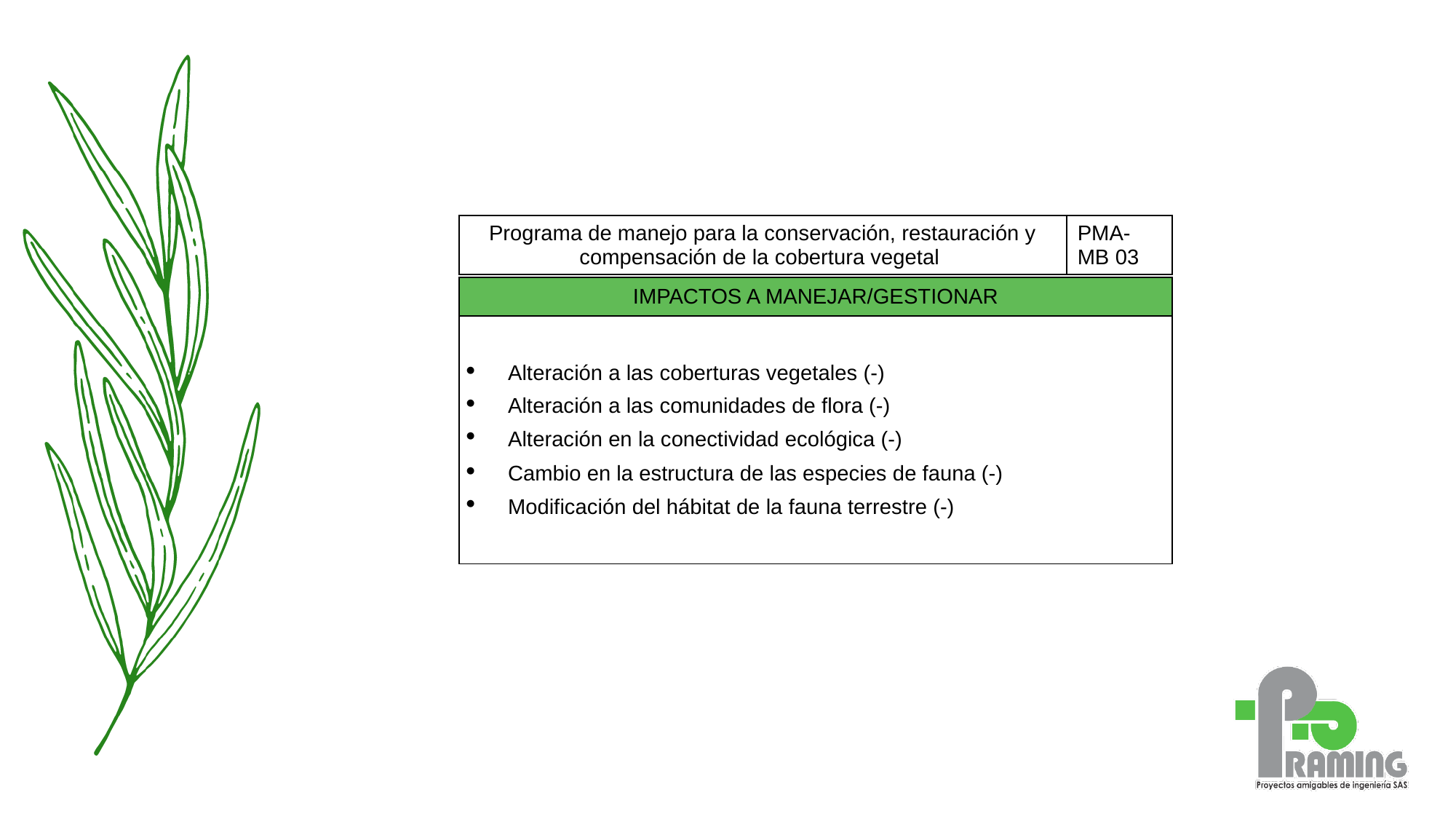

| Programa de manejo para la conservación, restauración y compensación de la cobertura vegetal | PMA-MB 03 |
| --- | --- |
| IMPACTOS A MANEJAR/GESTIONAR |
| --- |
| Alteración a las coberturas vegetales (-) Alteración a las comunidades de flora (-) Alteración en la conectividad ecológica (-) Cambio en la estructura de las especies de fauna (-) Modificación del hábitat de la fauna terrestre (-) |